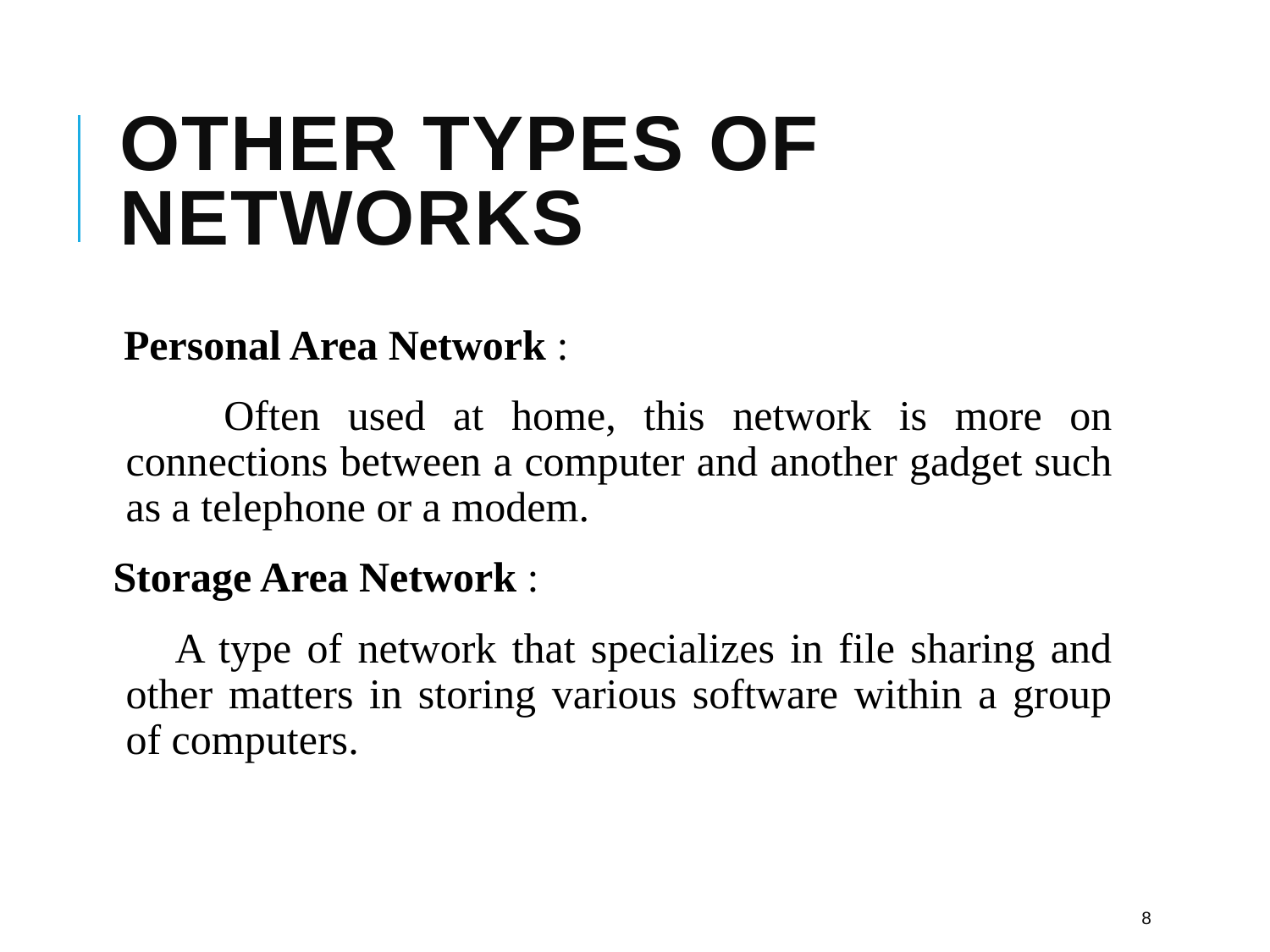

# Other Types of Networks
 Personal Area Network :
    Often used at home, this network is more on connections between a computer and another gadget such as a telephone or a modem.
Storage Area Network :
    A type of network that specializes in file sharing and other matters in storing various software within a group of computers.

8